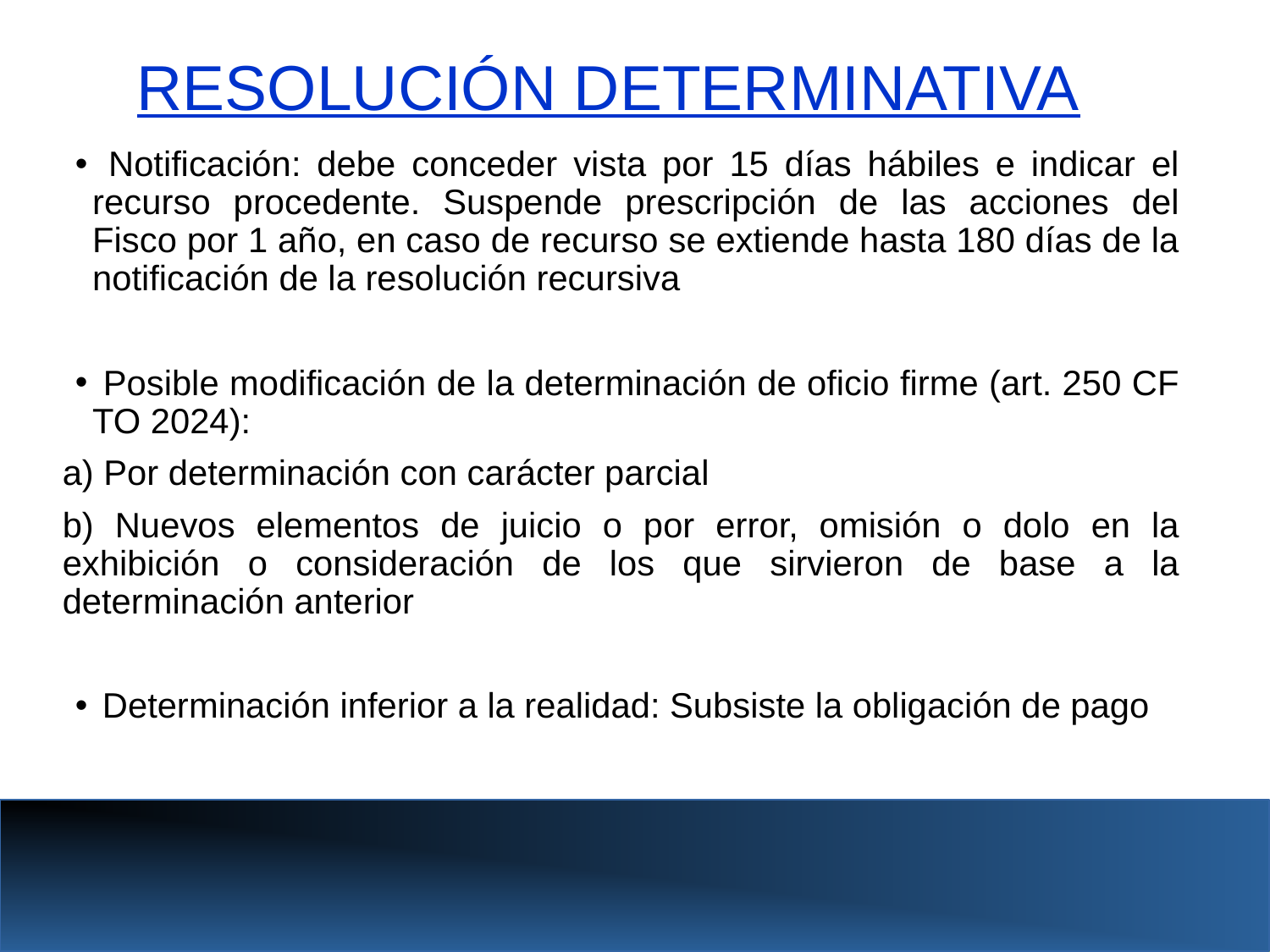

RESOLUCIÓN DETERMINATIVA
 Notificación: debe conceder vista por 15 días hábiles e indicar el recurso procedente. Suspende prescripción de las acciones del Fisco por 1 año, en caso de recurso se extiende hasta 180 días de la notificación de la resolución recursiva

 Posible modificación de la determinación de oficio firme (art. 250 CF TO 2024):
a) Por determinación con carácter parcial
b) Nuevos elementos de juicio o por error, omisión o dolo en la exhibición o consideración de los que sirvieron de base a la determinación anterior

 Determinación inferior a la realidad: Subsiste la obligación de pago